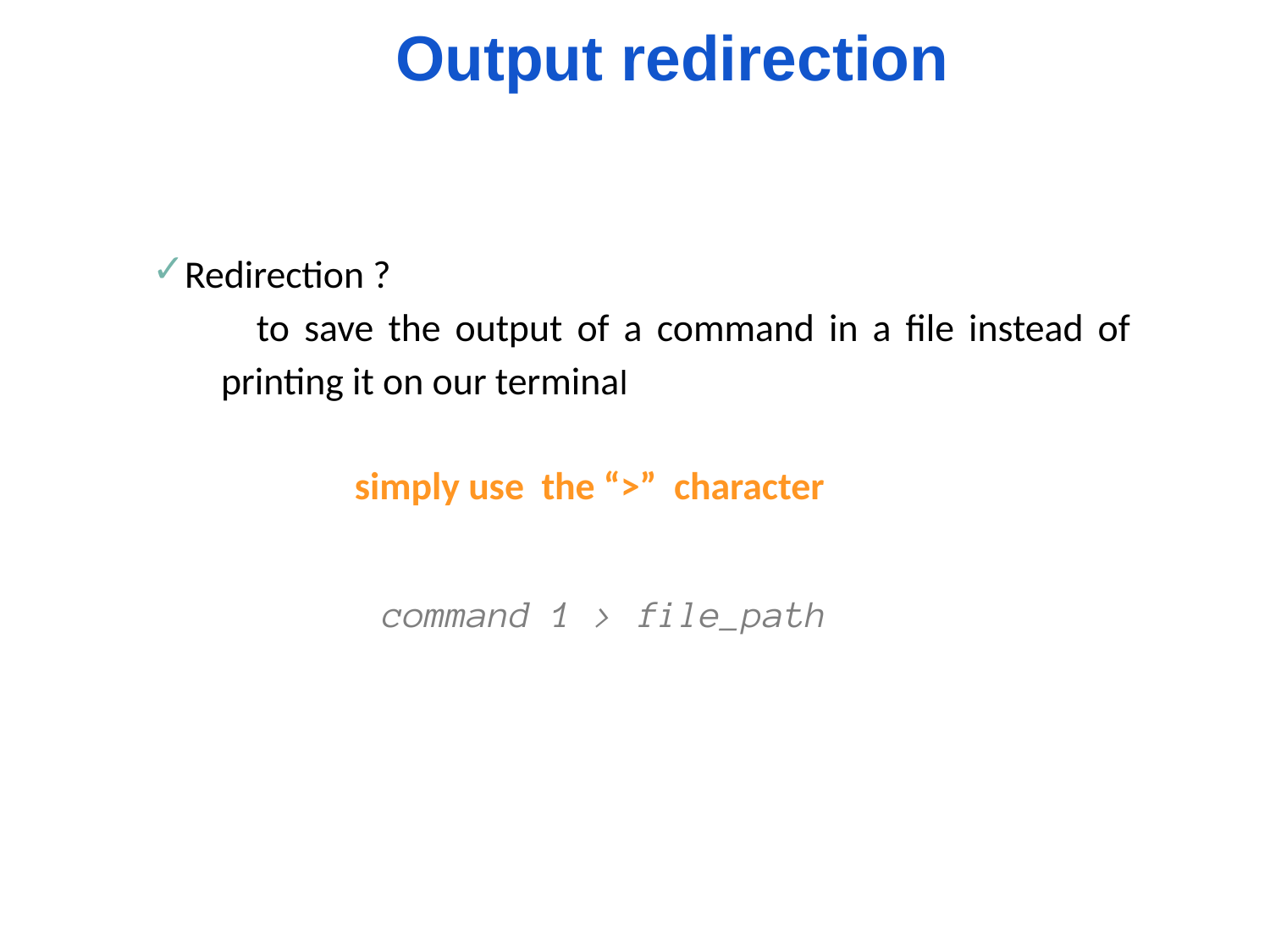

Output redirection

Redirection ?
to save the output of a command in a file instead of printing it on our terminal
simply use  the “>”  character
command 1 > file_path